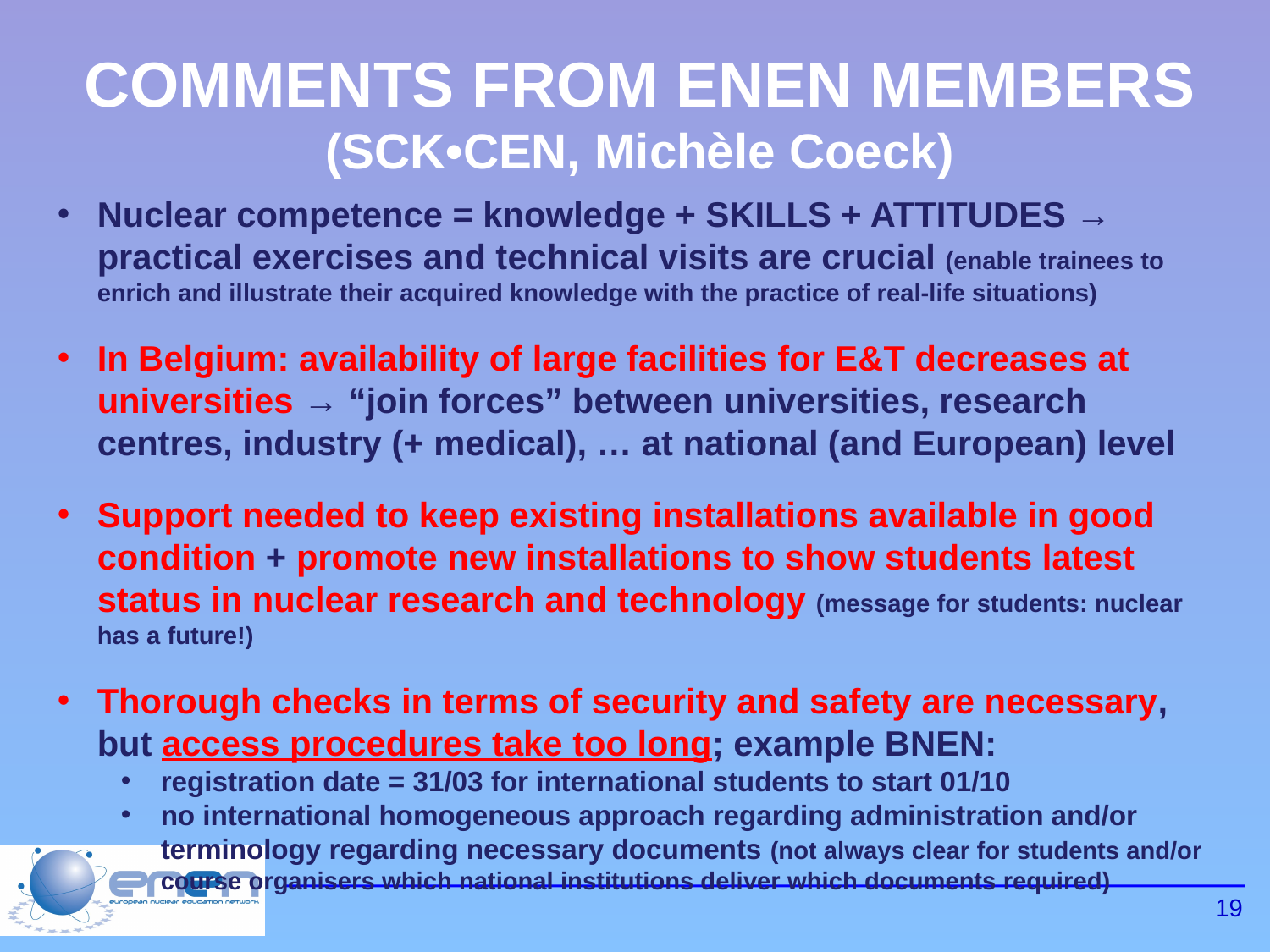

COMMENTS FROM ENEN MEMBERS
(SCK•CEN, Michèle Coeck)

Nuclear competence = knowledge + SKILLS + ATTITUDES → practical exercises and technical visits are crucial (enable trainees to enrich and illustrate their acquired knowledge with the practice of real-life situations)

In Belgium: availability of large facilities for E&T decreases at universities → “join forces” between universities, research centres, industry (+ medical), … at national (and European) level

Support needed to keep existing installations available in good condition + promote new installations to show students latest status in nuclear research and technology (message for students: nuclear has a future!)

Thorough checks in terms of security and safety are necessary, but access procedures take too long; example BNEN:
registration date = 31/03 for international students to start 01/10
no international homogeneous approach regarding administration and/or terminology regarding necessary documents (not always clear for students and/or course organisers which national institutions deliver which documents required)